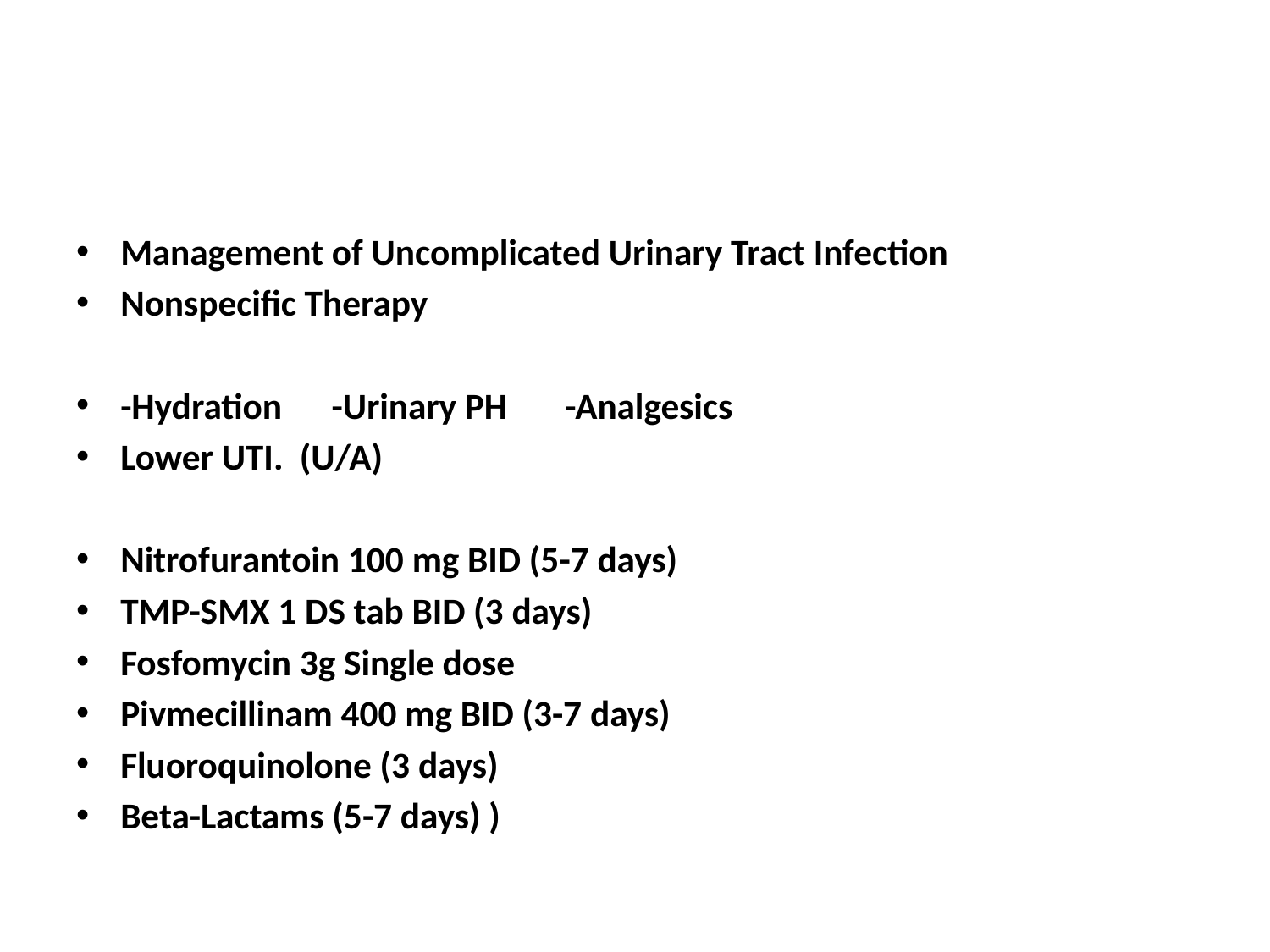

#
Management of Uncomplicated Urinary Tract Infection
Nonspecific Therapy

-Hydration      -Urinary PH       -Analgesics
Lower UTI.  (U/A)

Nitrofurantoin 100 mg BID (5-7 days)
TMP-SMX 1 DS tab BID (3 days)
Fosfomycin 3g Single dose
Pivmecillinam 400 mg BID (3-7 days)
Fluoroquinolone (3 days)
Beta-Lactams (5-7 days) )